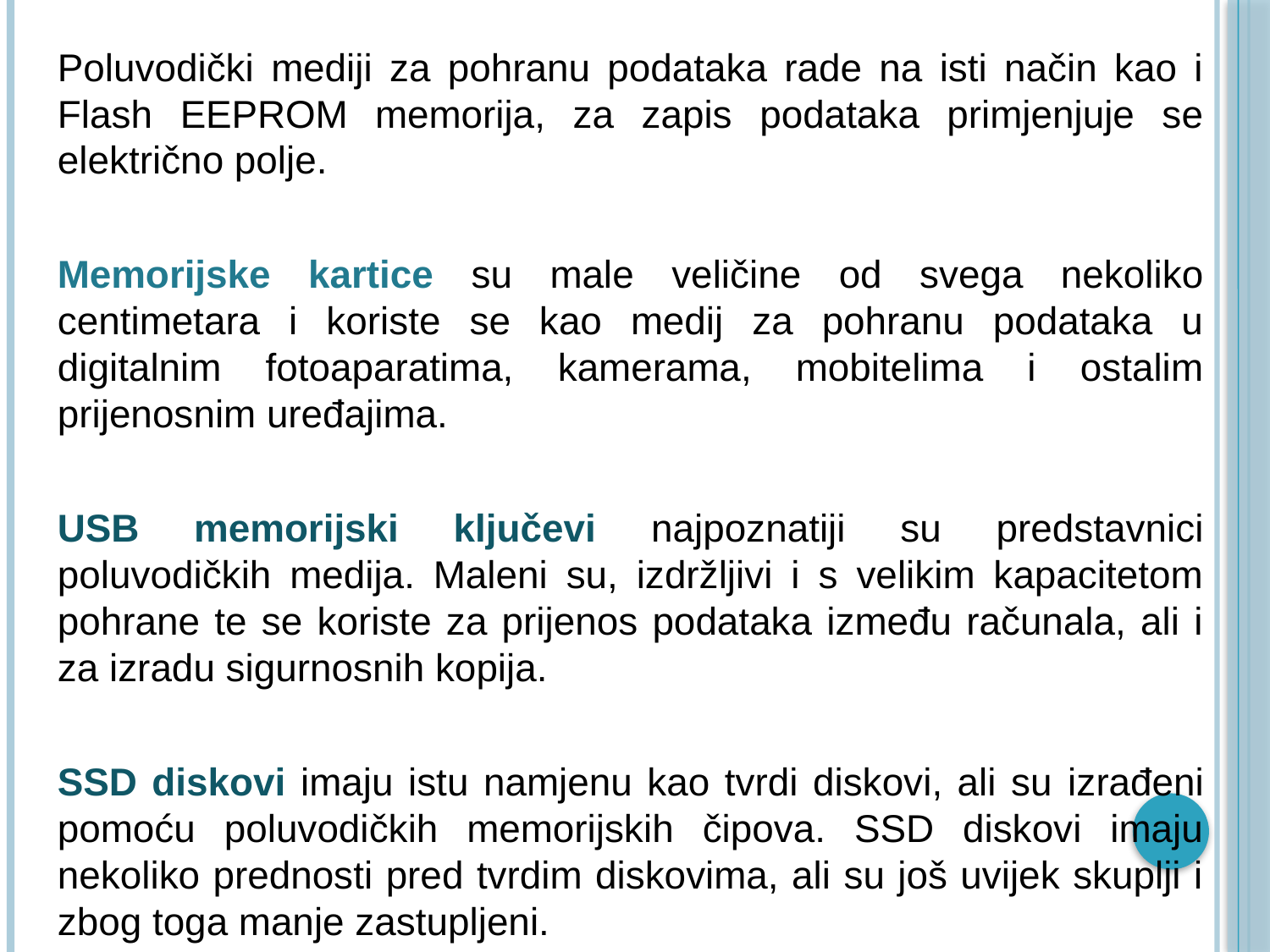

Poluvodički mediji za pohranu podataka rade na isti način kao i Flash EEPROM memorija, za zapis podataka primjenjuje se električno polje.

Memorijske kartice su male veličine od svega nekoliko centimetara i koriste se kao medij za pohranu podataka u digitalnim fotoaparatima, kamerama, mobitelima i ostalim prijenosnim uređajima.

USB memorijski ključevi najpoznatiji su predstavnici poluvodičkih medija. Maleni su, izdržljivi i s velikim kapacitetom pohrane te se koriste za prijenos podataka između računala, ali i za izradu sigurnosnih kopija.

SSD diskovi imaju istu namjenu kao tvrdi diskovi, ali su izrađeni pomoću poluvodičkih memorijskih čipova. SSD diskovi imaju nekoliko prednosti pred tvrdim diskovima, ali su još uvijek skuplji i zbog toga manje zastupljeni.